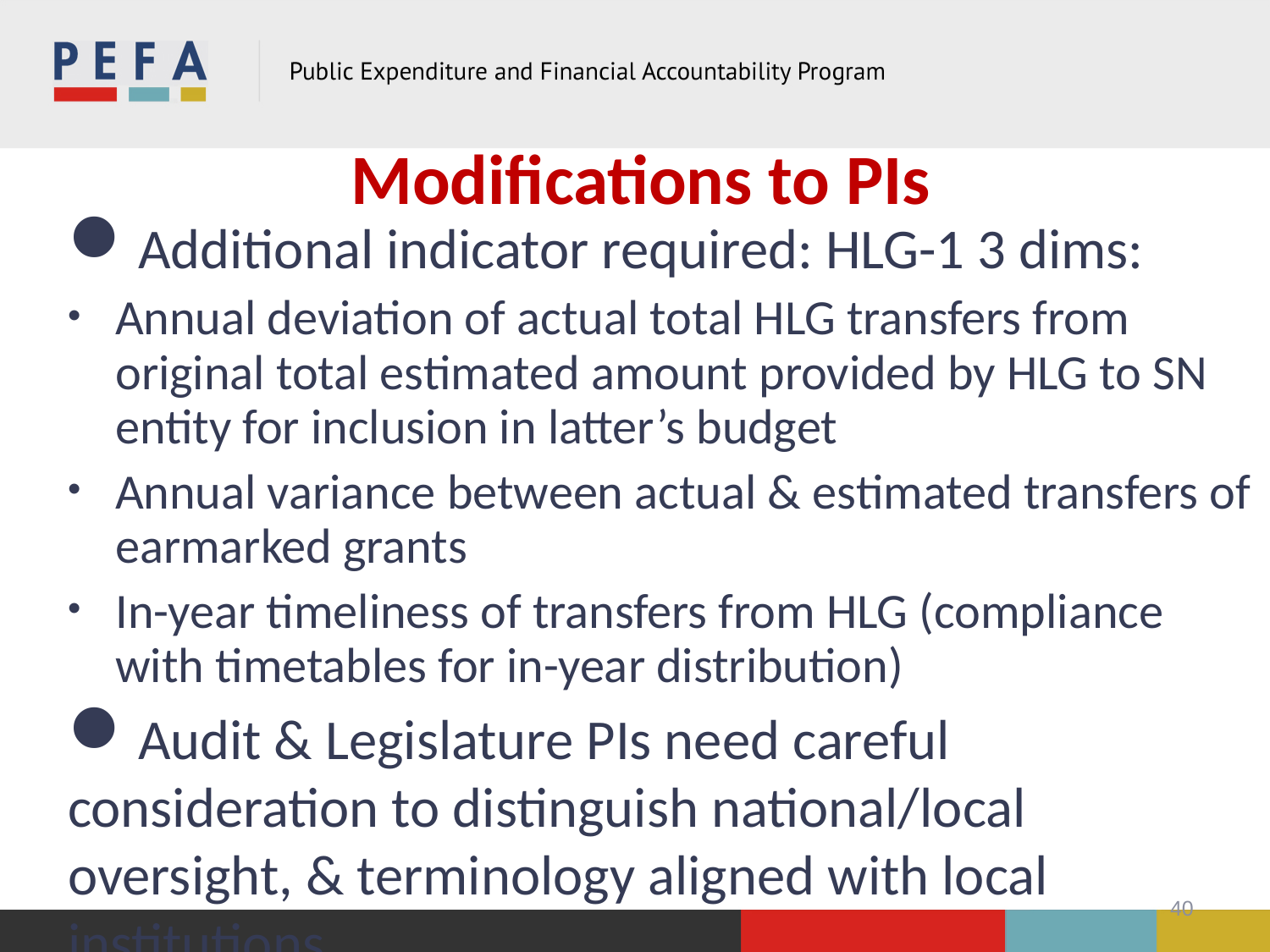

# Modifications to PIs
Additional indicator required: HLG-1 3 dims:
Annual deviation of actual total HLG transfers from original total estimated amount provided by HLG to SN entity for inclusion in latter’s budget
Annual variance between actual & estimated transfers of earmarked grants
In-year timeliness of transfers from HLG (compliance with timetables for in-year distribution)
Audit & Legislature PIs need careful consideration to distinguish national/local oversight, & terminology aligned with local institutions
40